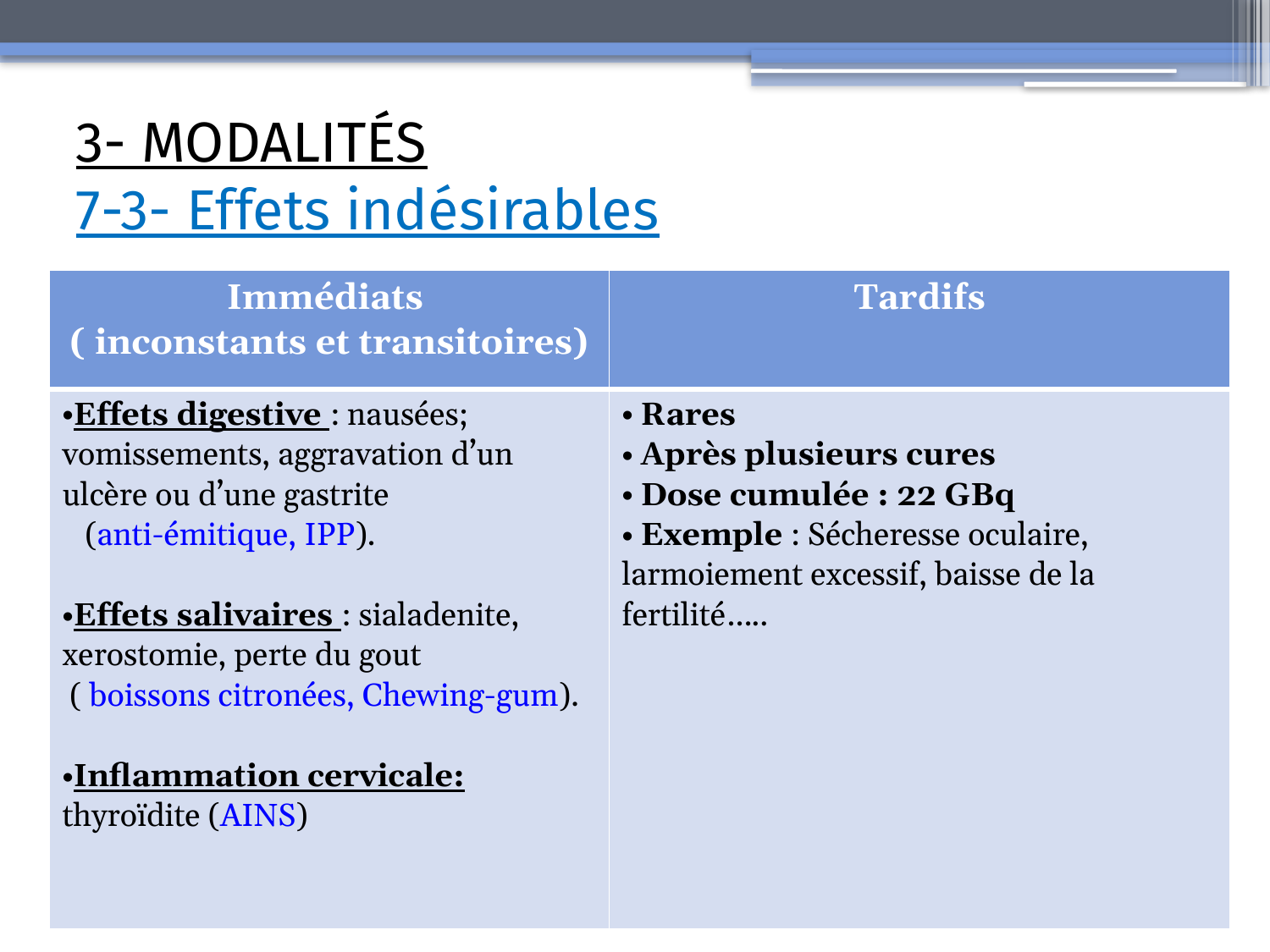

# 3- MODALITÉS 7-3- Effets indésirables
| Immédiats ( inconstants et transitoires) | Tardifs |
| --- | --- |
| Effets digestive : nausées; vomissements, aggravation d’un ulcère ou d’une gastrite (anti-émitique, IPP). Effets salivaires : sialadenite, xerostomie, perte du gout ( boissons citronées, Chewing-gum). Inflammation cervicale: thyroïdite (AINS) | Rares Après plusieurs cures Dose cumulée : 22 GBq Exemple : Sécheresse oculaire, larmoiement excessif, baisse de la fertilité….. |